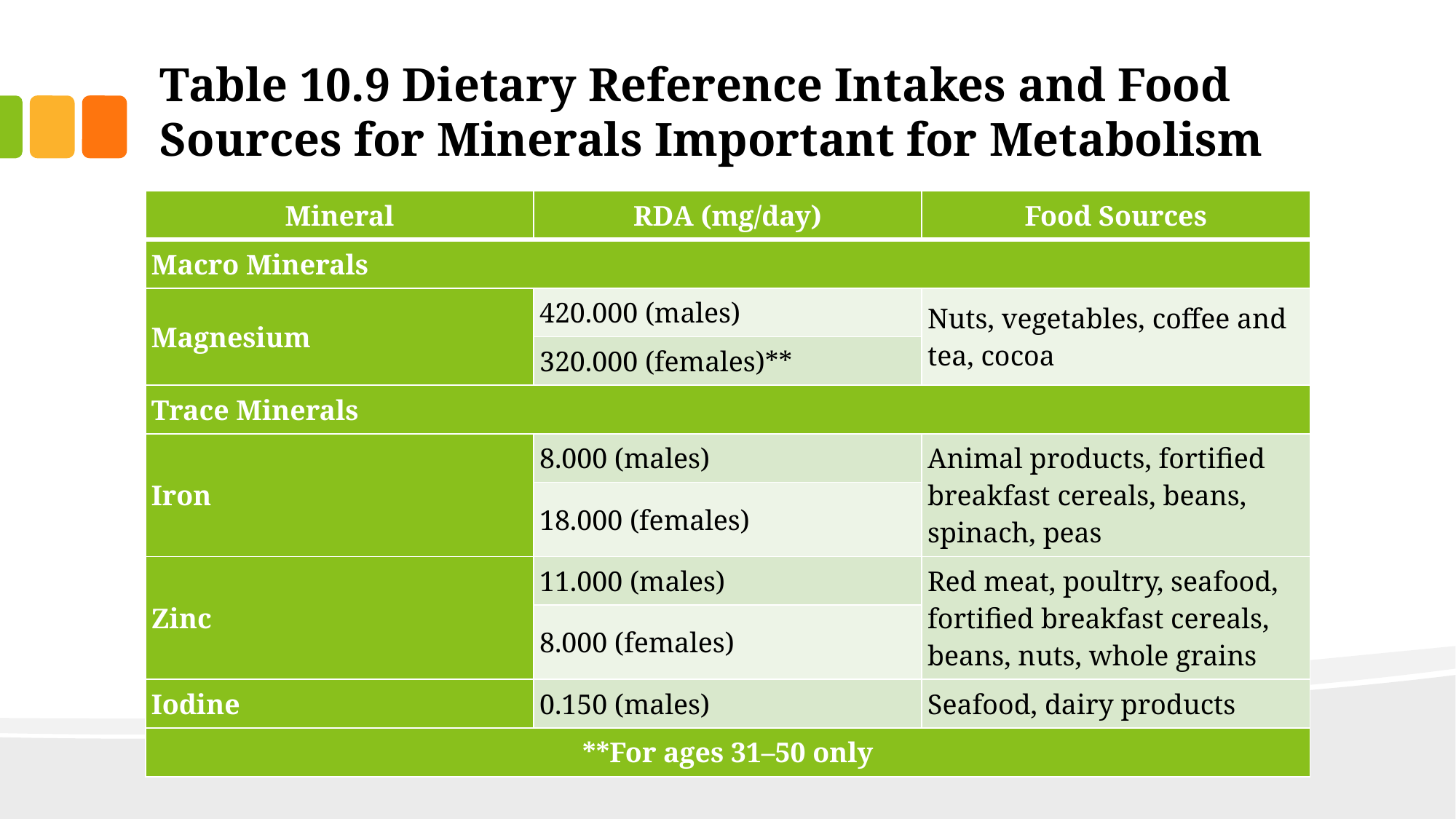

# Table 10.9 Dietary Reference Intakes and Food Sources for Minerals Important for Metabolism
| Mineral | RDA (mg/day) | Food Sources |
| --- | --- | --- |
| Macro Minerals |  |  |
| Magnesium | 420.000 (males) | Nuts, vegetables, coffee and tea, cocoa |
|  | 320.000 (females)\*\* |  |
| Trace Minerals |  |  |
| Iron | 8.000 (males) | Animal products, fortified breakfast cereals, beans, spinach, peas |
|  | 18.000 (females) |  |
| Zinc | 11.000 (males) | Red meat, poultry, seafood, fortified breakfast cereals, beans, nuts, whole grains |
|  | 8.000 (females) |  |
| Iodine | 0.150 (males) | Seafood, dairy products |
| \*\*For ages 31–50 only |  |  |